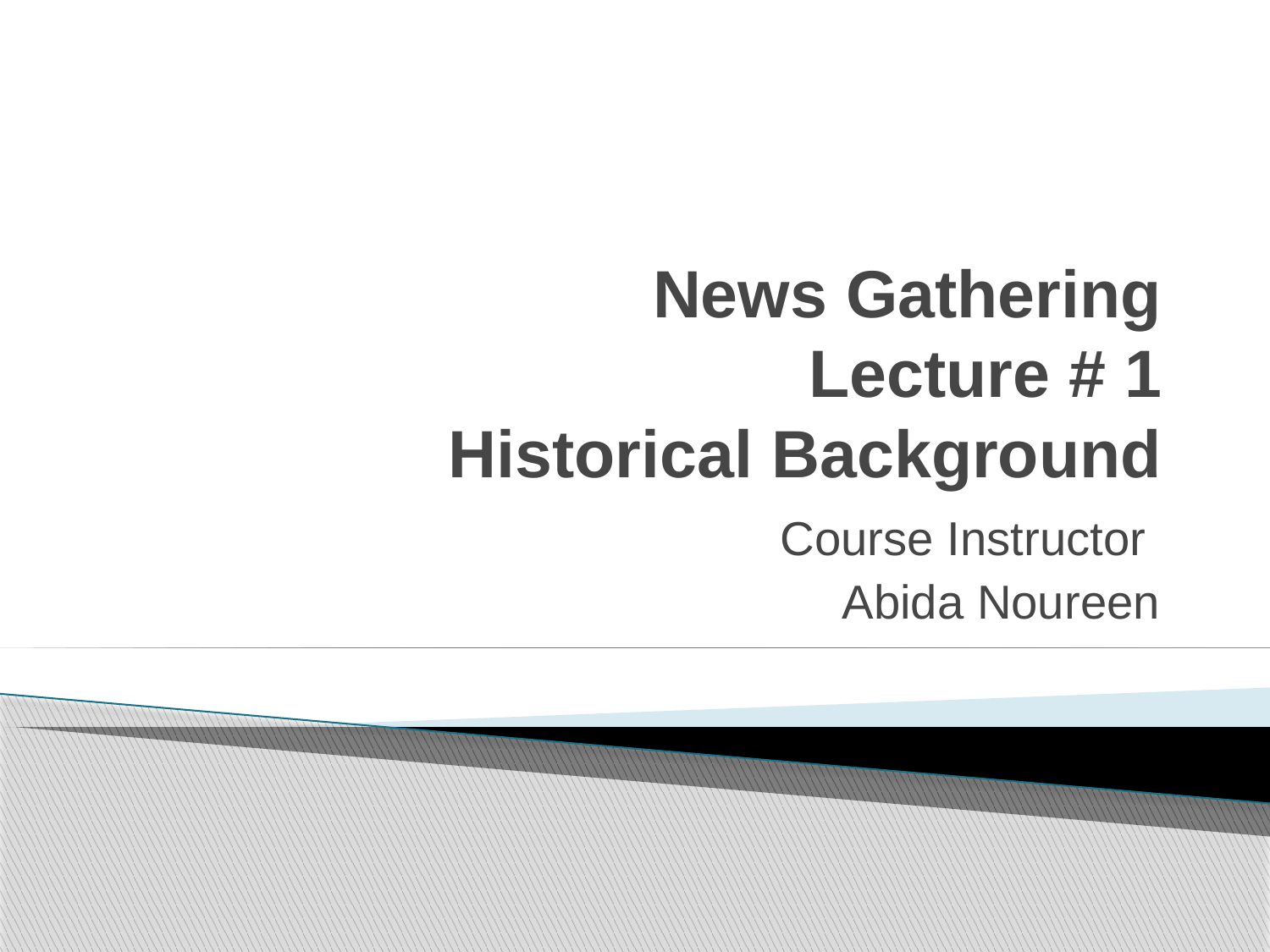

# News Gathering Lecture # 1 Historical Background
Course Instructor
Abida Noureen